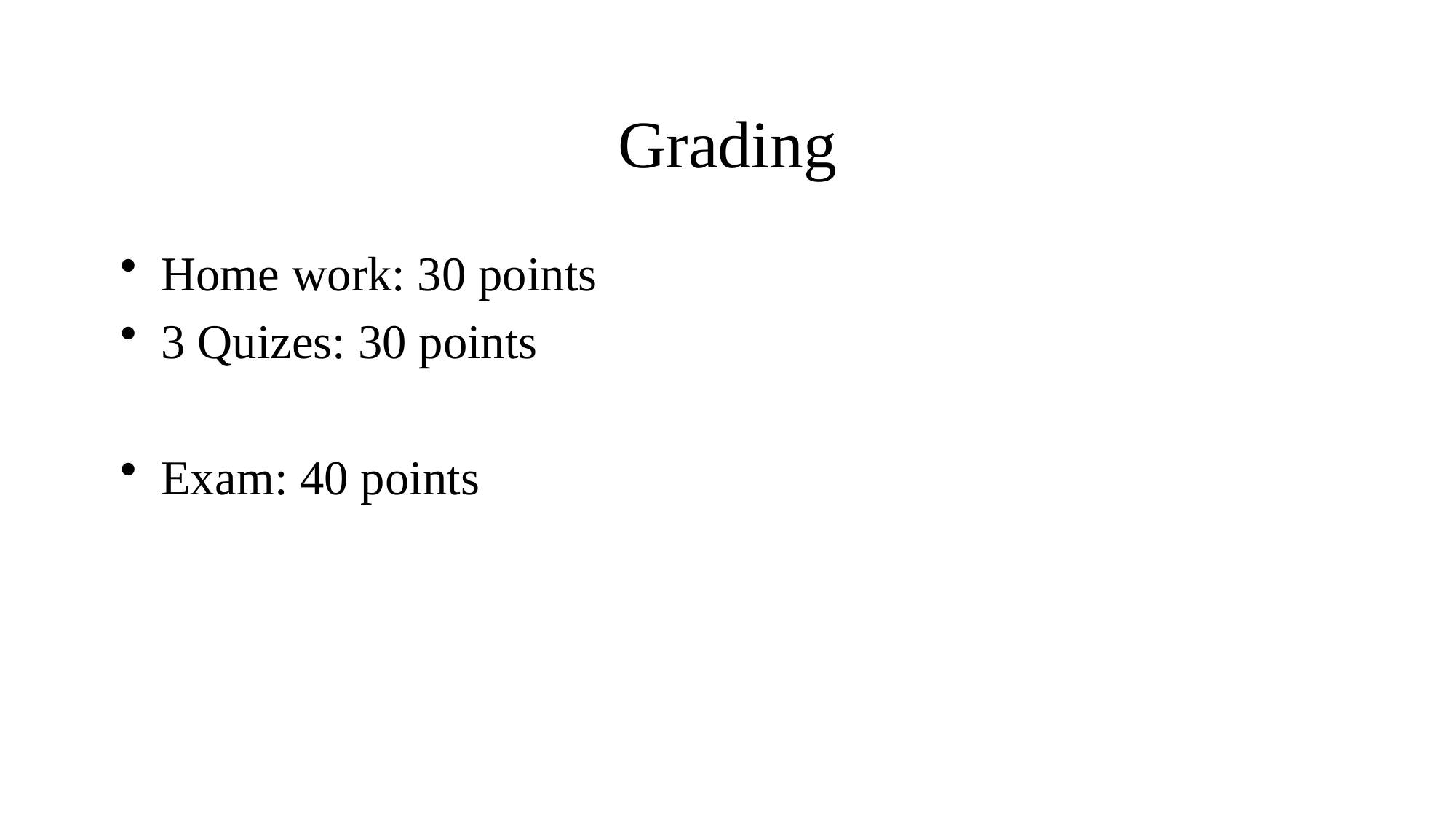

# Grading
Home work: 30 points
3 Quizes: 30 points

Exam: 40 points